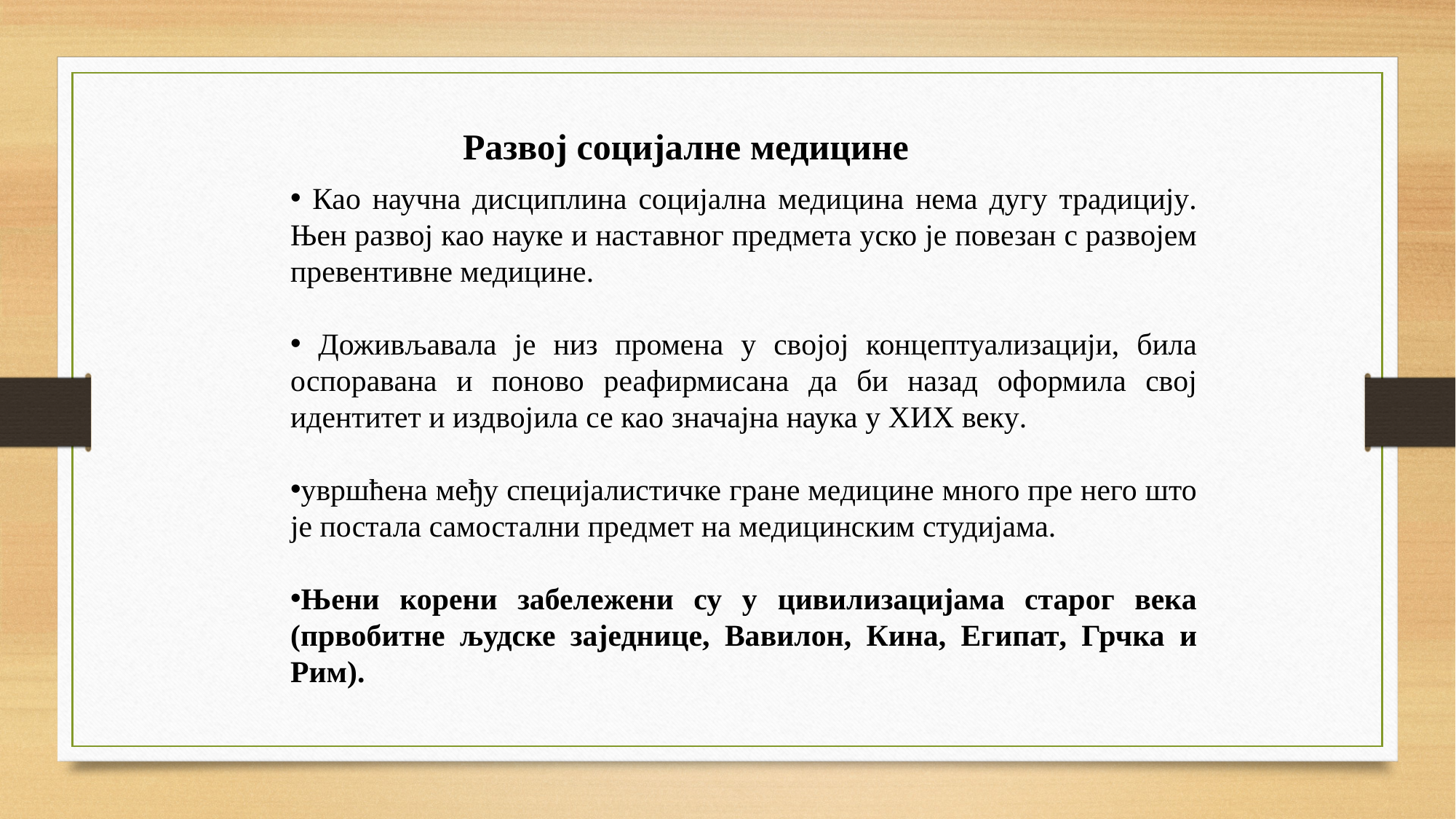

Развој социјалне медицине
 Као научна дисциплина социјална медицина нема дугу традицију. Њен развој као науке и наставног предмета уско је повезан с развојем превентивне медицине.

 Доживљавала је низ промена у својој концептуализацији, била оспоравана и поново реафирмисана да би назад оформила свој идентитет и издвојила се као значајна наука у XИX веку.

увршћена међу специјалистичке гране медицине много пре него што је постала самостални предмет на медицинским студијама.

Њени корени забележени су у цивилизацијама старог века (првобитне људске заједнице, Вавилон, Кина, Египат, Грчка и Рим).